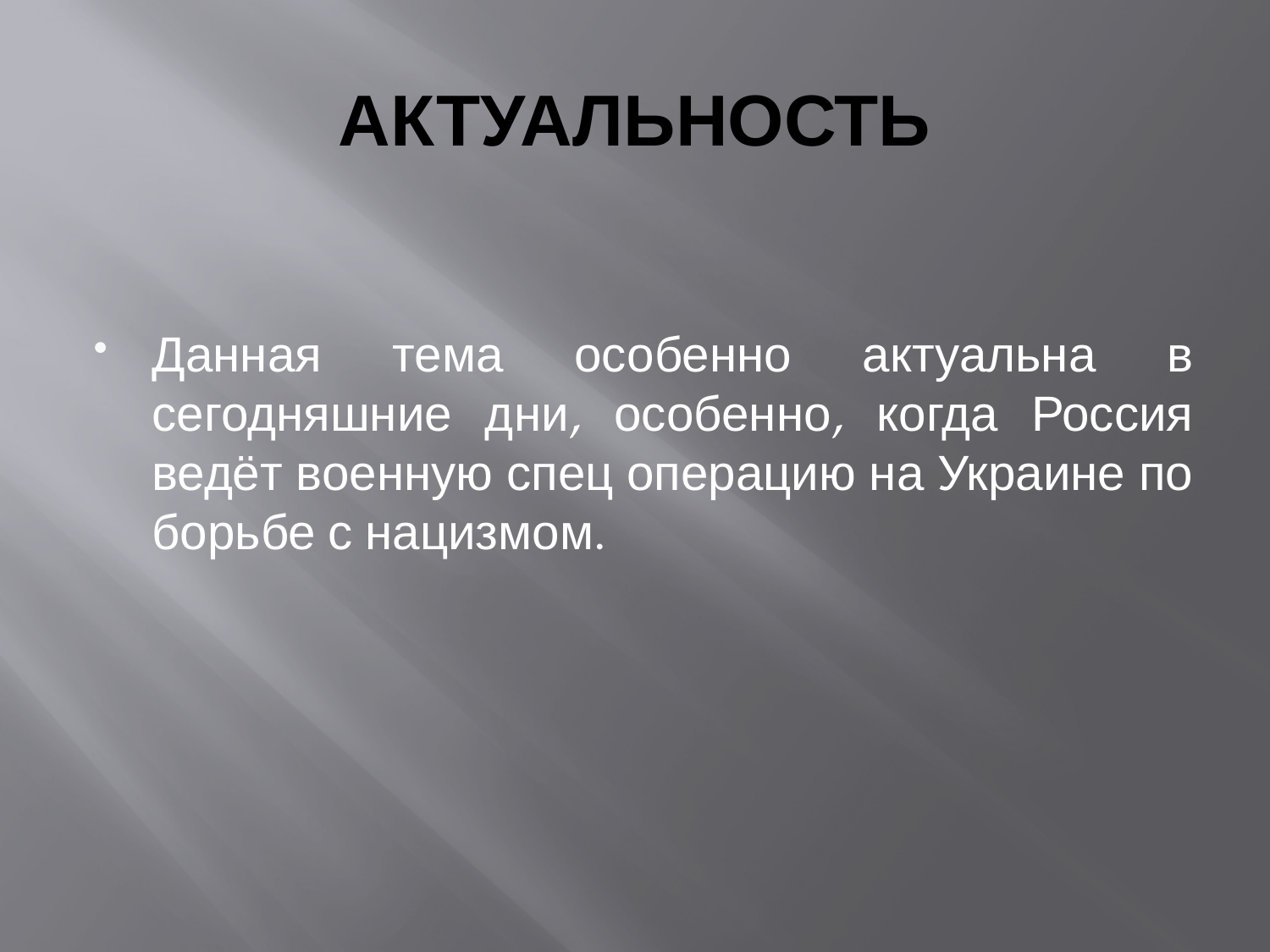

# АКТУАЛЬНОСТЬ
Данная тема особенно актуальна в сегодняшние дни, особенно, когда Россия ведёт военную спец операцию на Украине по борьбе с нацизмом.